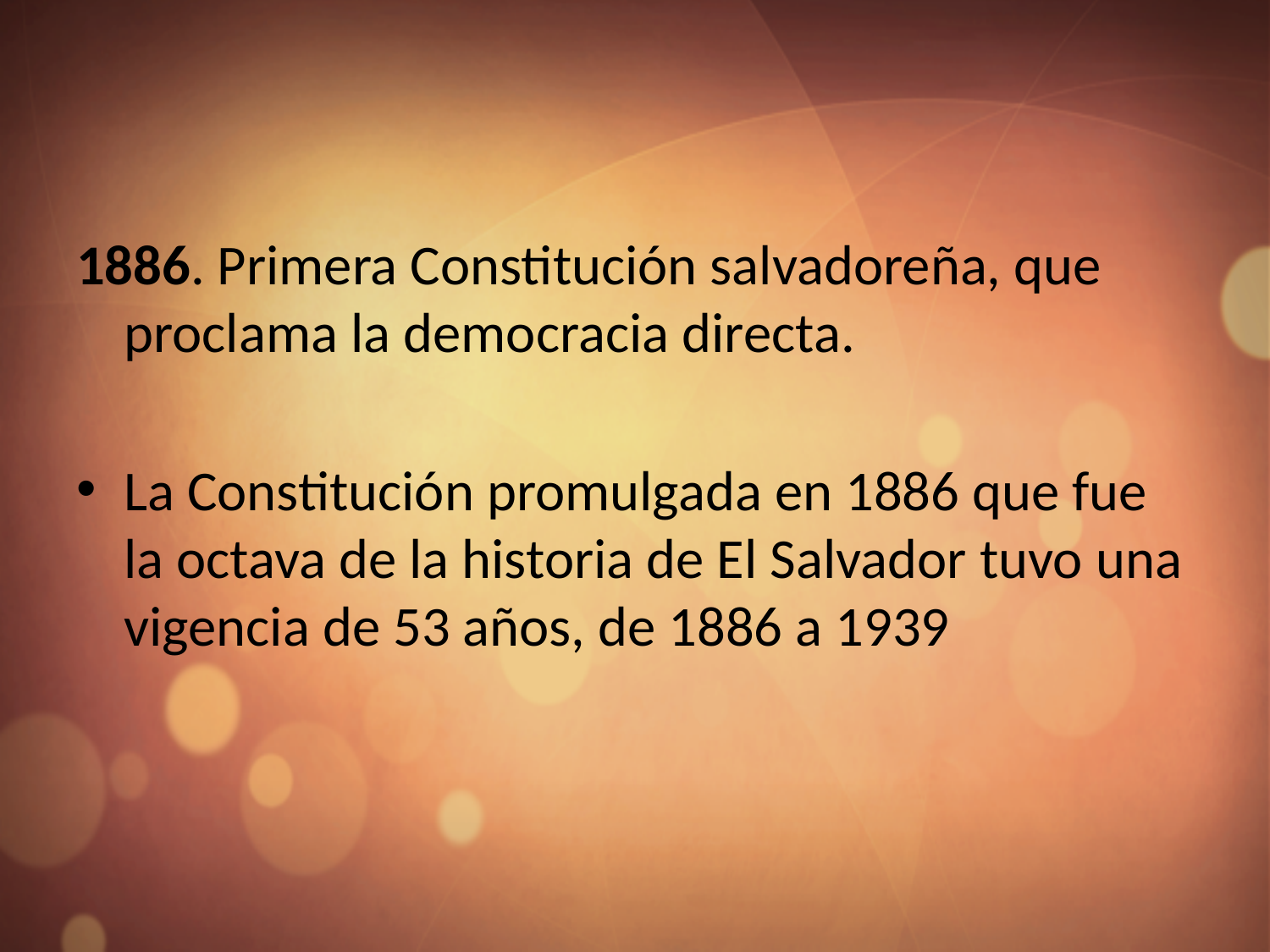

1886. Primera Constitución salvadoreña, que proclama la democracia directa.

La Constitución promulgada en 1886 que fue la octava de la historia de El Salvador tuvo una vigencia de 53 años, de 1886 a 1939